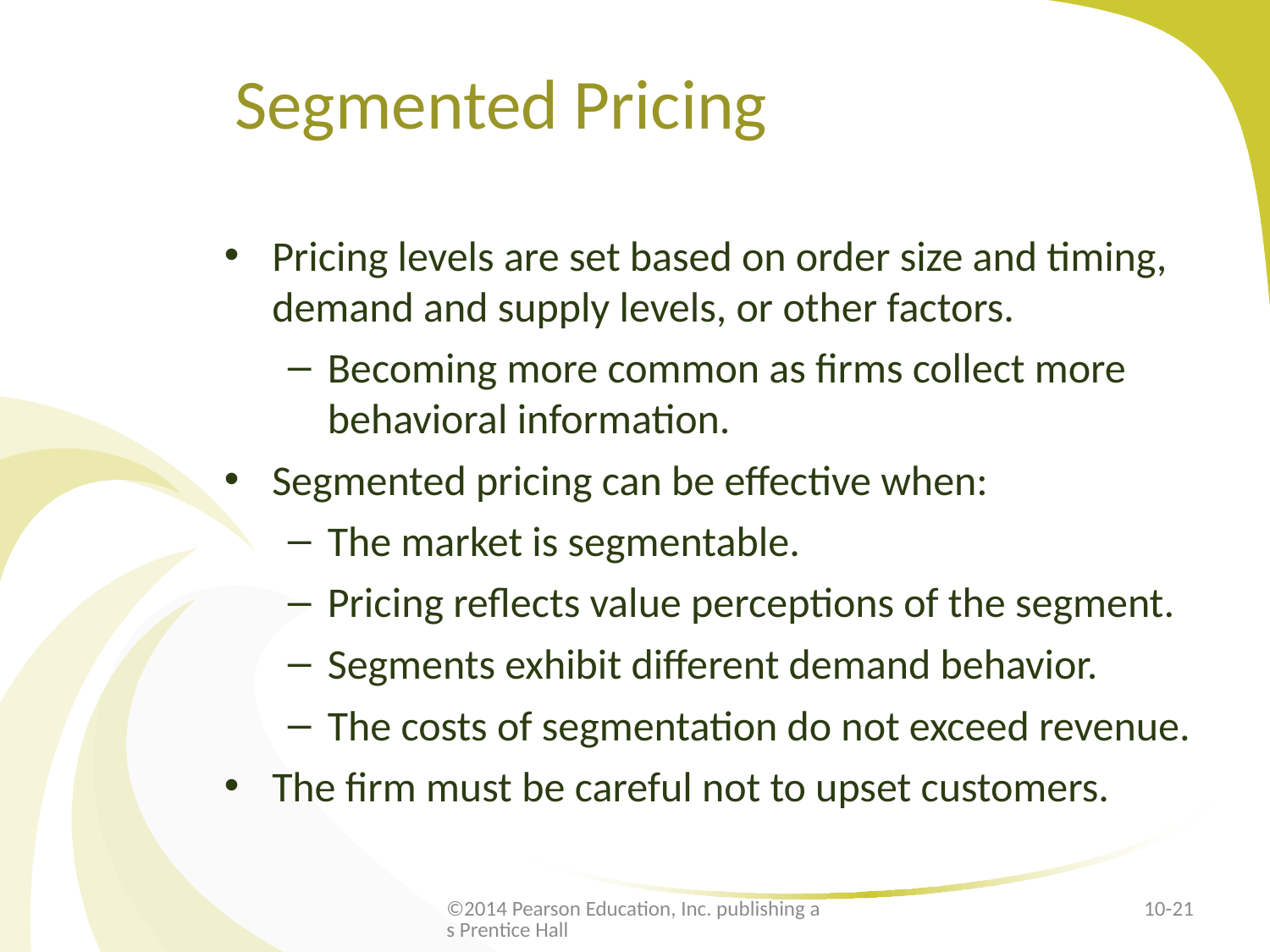

# Segmented Pricing
Pricing levels are set based on order size and timing, demand and supply levels, or other factors.
Becoming more common as firms collect more behavioral information.
Segmented pricing can be effective when:
The market is segmentable.
Pricing reflects value perceptions of the segment.
Segments exhibit different demand behavior.
The costs of segmentation do not exceed revenue.
The firm must be careful not to upset customers.
©2014 Pearson Education, Inc. publishing as Prentice Hall
10-21